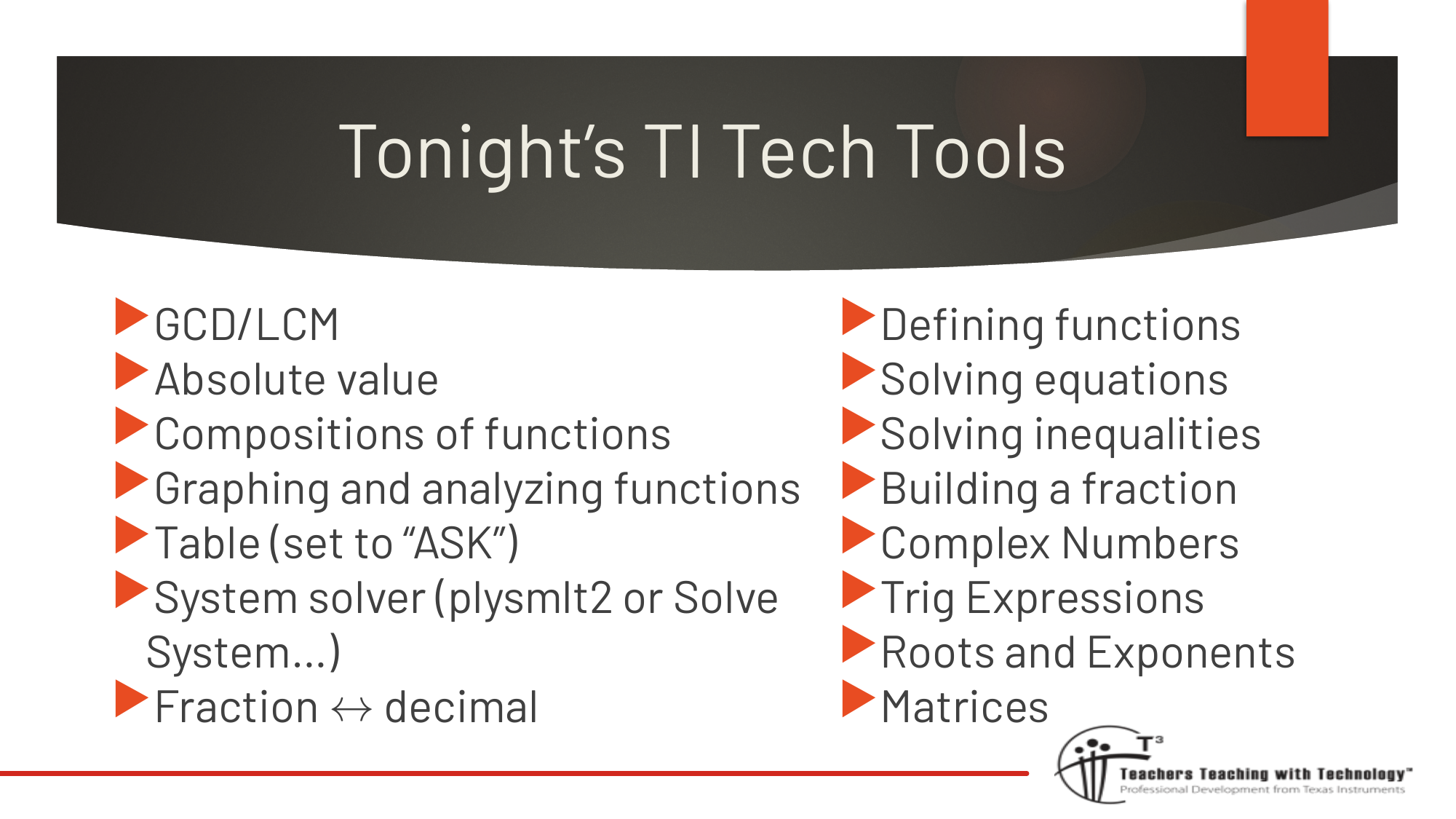

# Tonight’s TI Tech Tools
GCD/LCM
Absolute value
Compositions of functions
Graphing and analyzing functions
Table (set to “ASK”)
System solver (plysmlt2 or Solve System…)
Fraction ↔ decimal

Defining functions
Solving equations
Solving inequalities
Building a fraction
Complex Numbers
Trig Expressions
Roots and Exponents
Matrices